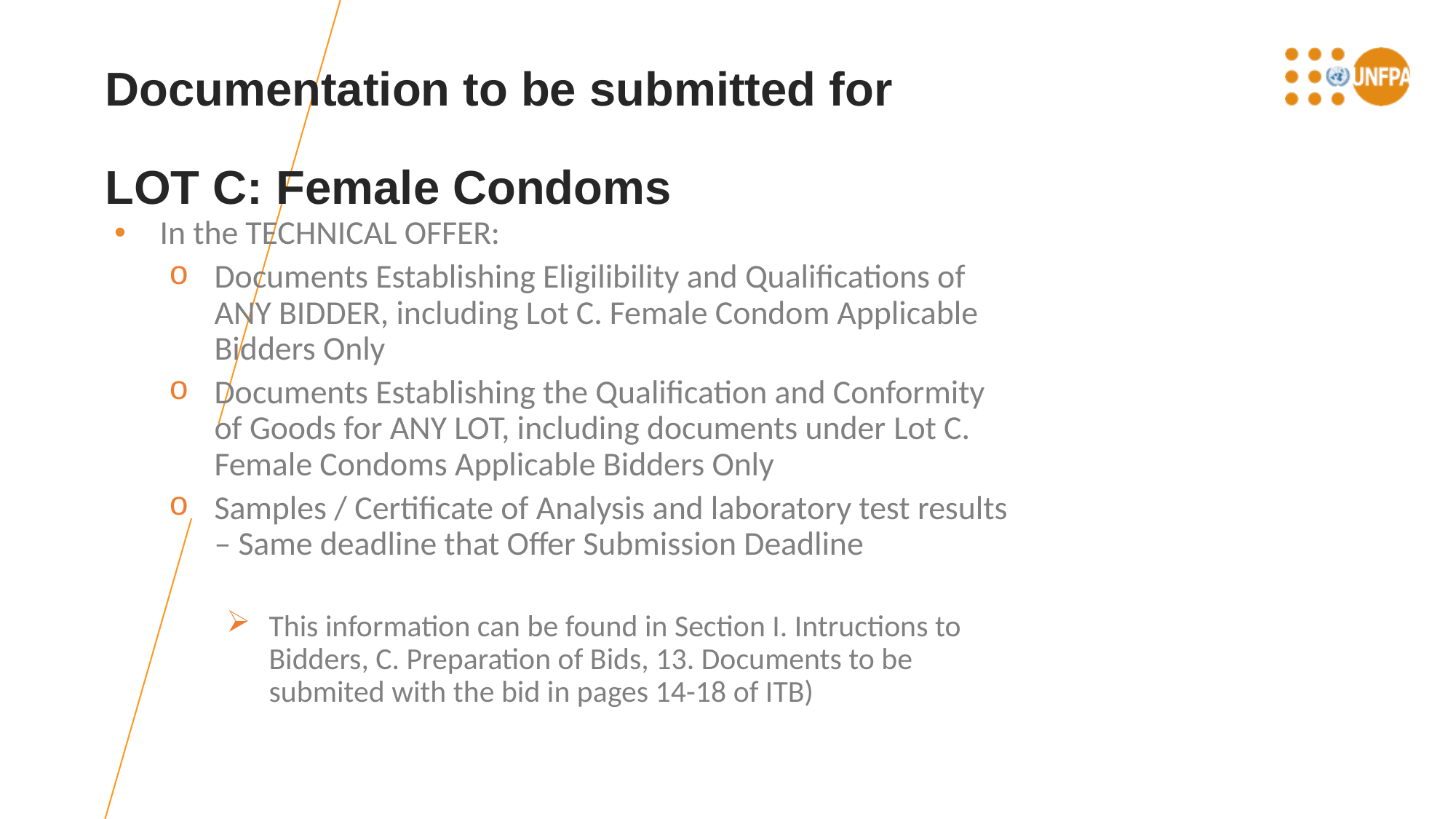

# Documentation to be submitted for LOT C: Female Condoms
In the TECHNICAL OFFER:
Documents Establishing Eligilibility and Qualifications of ANY BIDDER, including Lot C. Female Condom Applicable Bidders Only
Documents Establishing the Qualification and Conformity of Goods for ANY LOT, including documents under Lot C. Female Condoms Applicable Bidders Only
Samples / Certificate of Analysis and laboratory test results – Same deadline that Offer Submission Deadline

This information can be found in Section I. Intructions to Bidders, C. Preparation of Bids, 13. Documents to be submited with the bid in pages 14-18 of ITB)